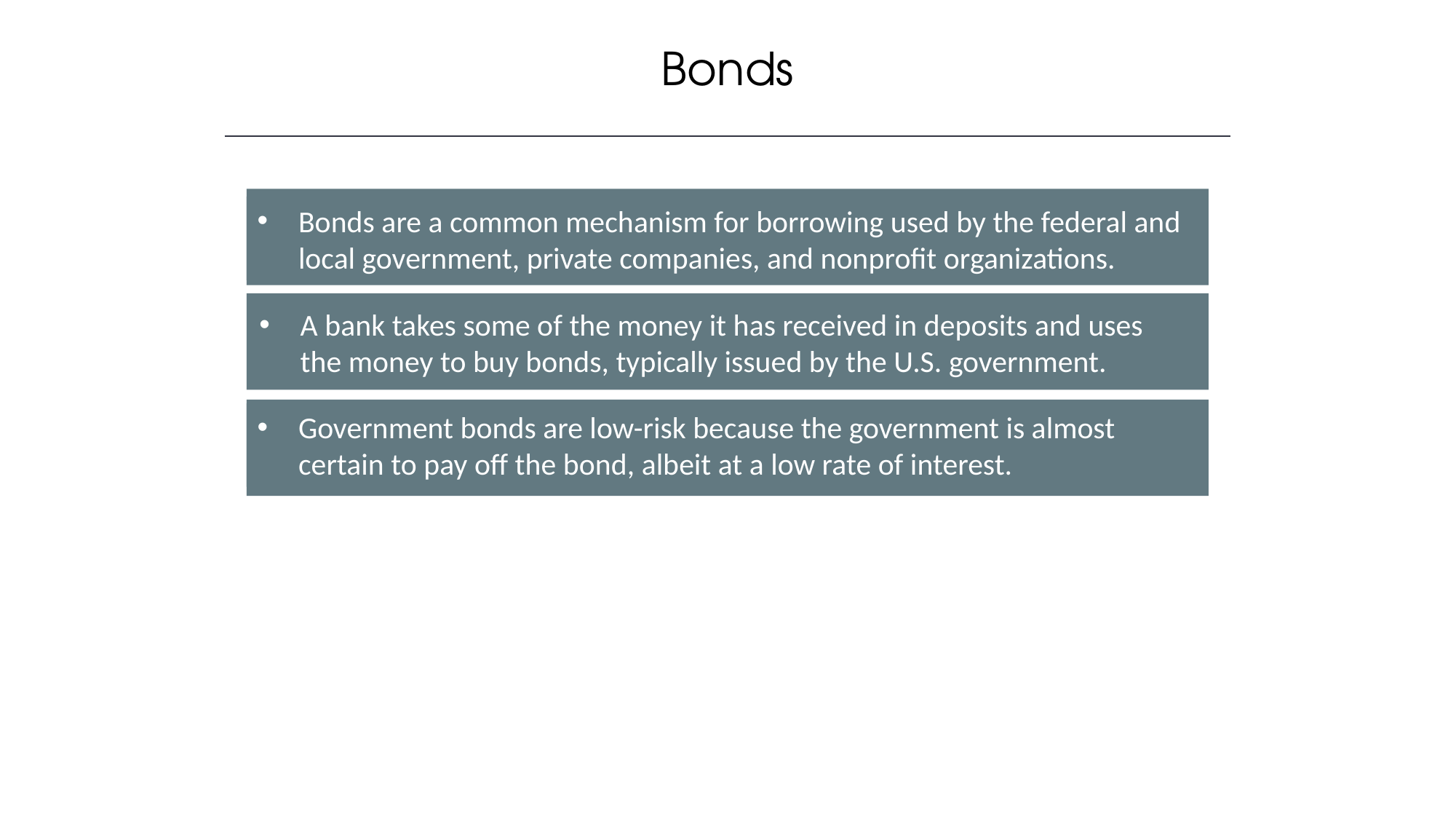

Bonds

Bonds are a common mechanism for borrowing used by the federal and local government, private companies, and nonprofit organizations.

A bank takes some of the money it has received in deposits and uses the money to buy bonds, typically issued by the U.S. government.

Government bonds are low-risk because the government is almost certain to pay off the bond, albeit at a low rate of interest.